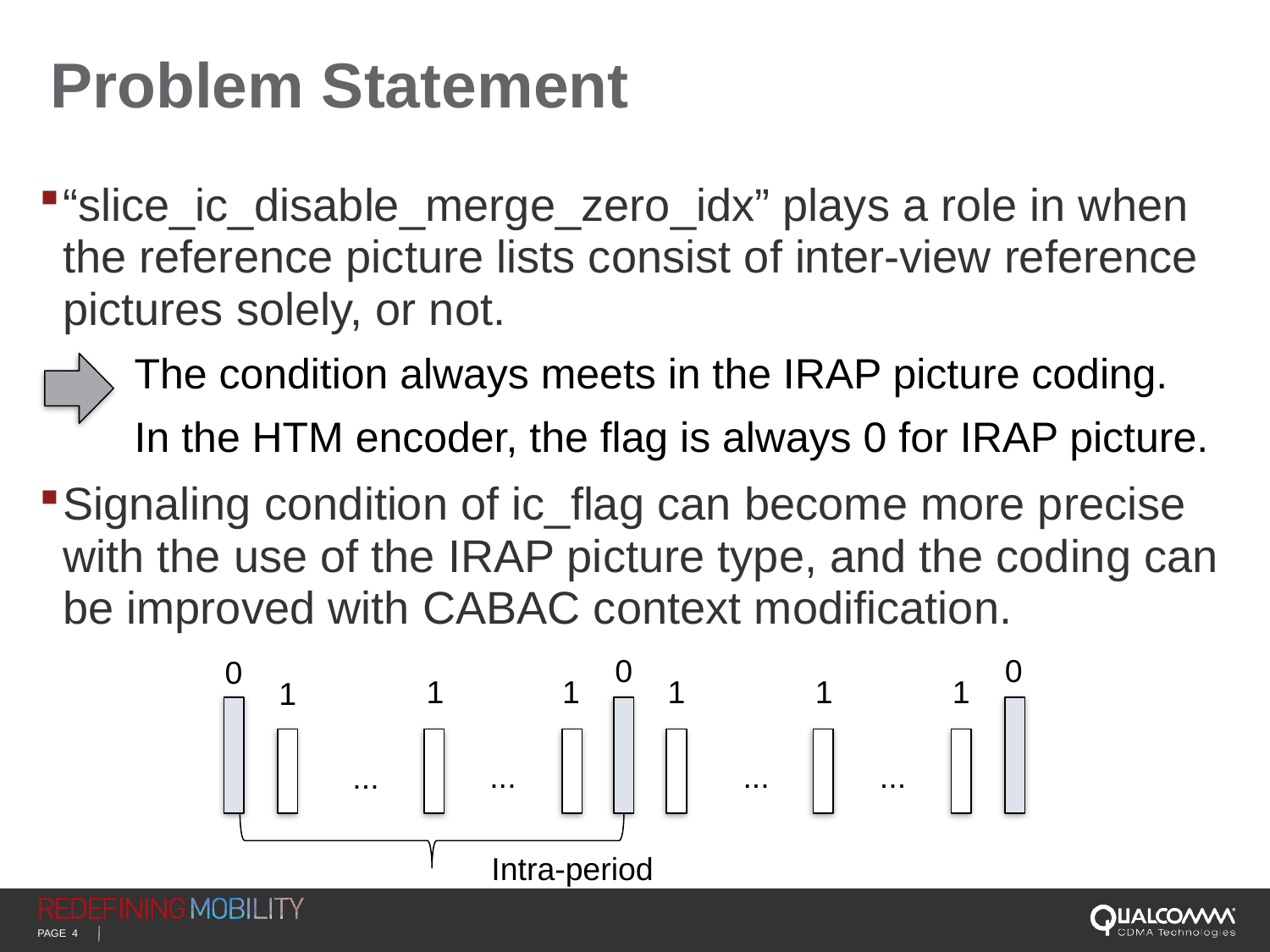

# Problem Statement
“slice_ic_disable_merge_zero_idx” plays a role in when the reference picture lists consist of inter-view reference pictures solely, or not.
The condition always meets in the IRAP picture coding.
In the HTM encoder, the flag is always 0 for IRAP picture.
Signaling condition of ic_flag can become more precise with the use of the IRAP picture type, and the coding can be improved with CABAC context modification.

0
0
0

1
1
1
1
1
1

...
...
...
...
Intra-period